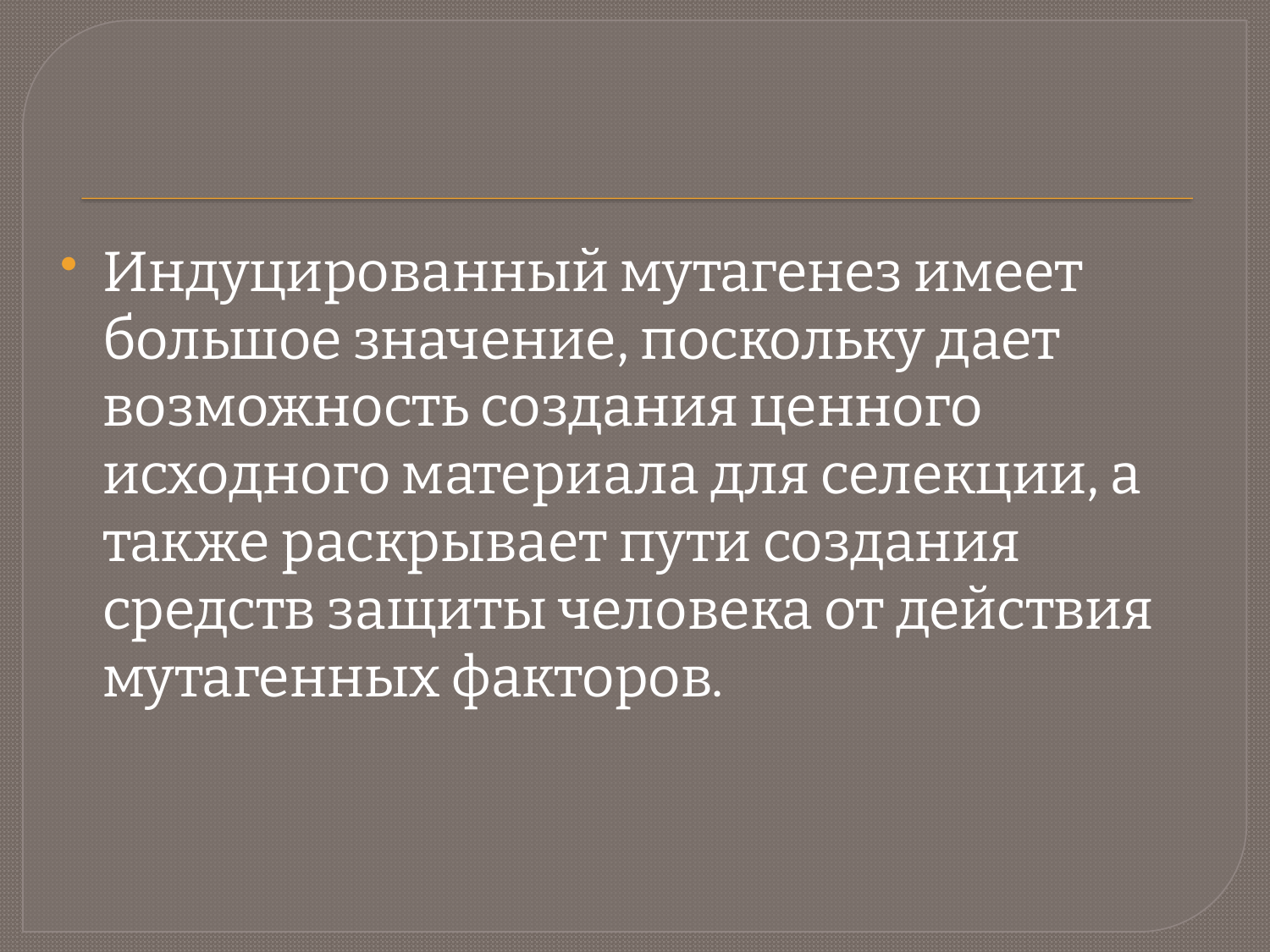

Индуцированный мутагенез имеет большое значение, поскольку дает возможность создания ценного исходного материала для селекции, а также раскрывает пути создания средств защиты человека от действия мутагенных факторов.